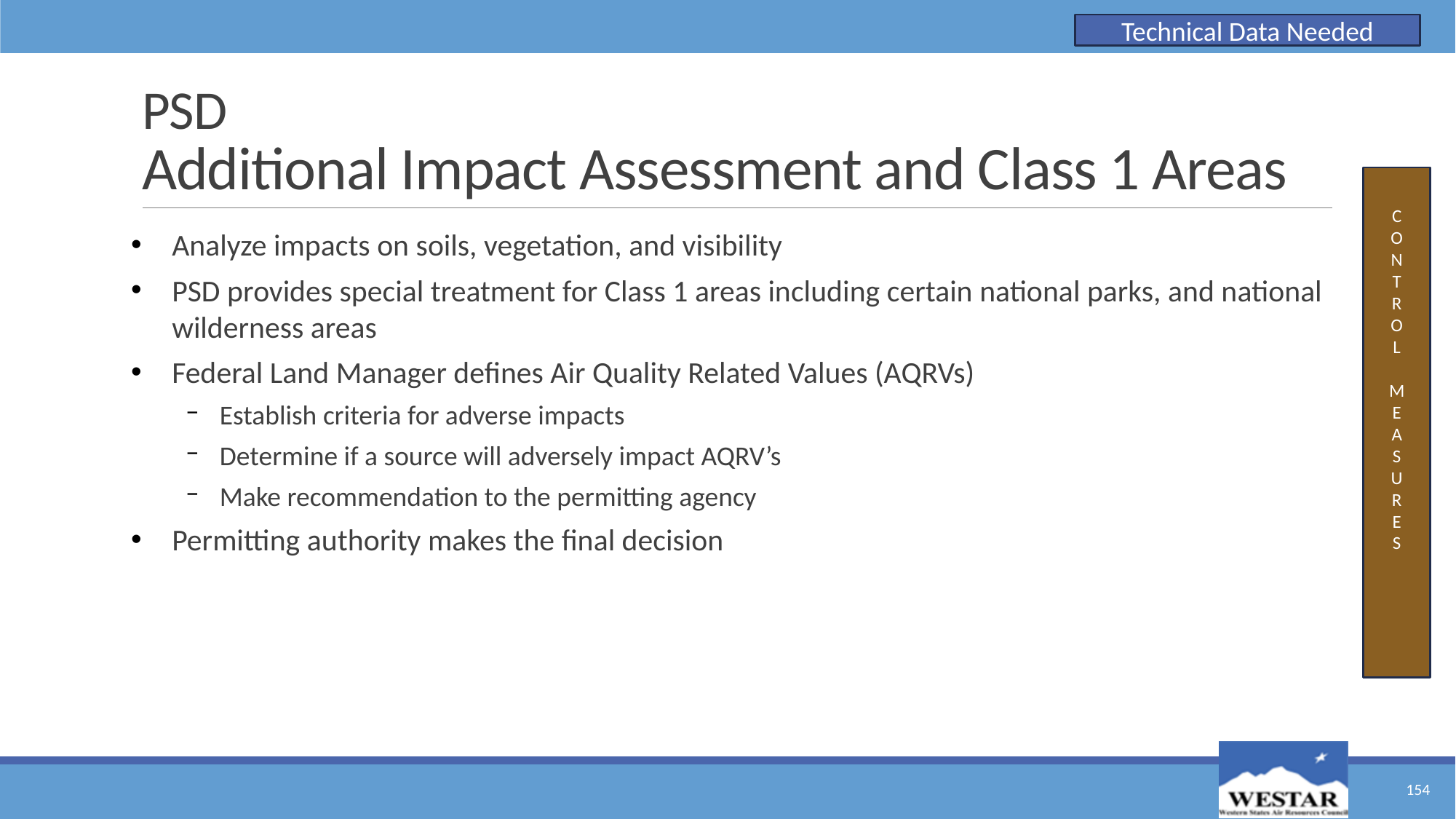

Technical Data Needed
# PSD Additional Impact Assessment and Class 1 Areas
C
O
N
T
R
O
L

M
E
A
S
U
R
E
S

Analyze impacts on soils, vegetation, and visibility
PSD provides special treatment for Class 1 areas including certain national parks, and national wilderness areas
Federal Land Manager defines Air Quality Related Values (AQRVs)
Establish criteria for adverse impacts
Determine if a source will adversely impact AQRV’s
Make recommendation to the permitting agency
Permitting authority makes the final decision

154